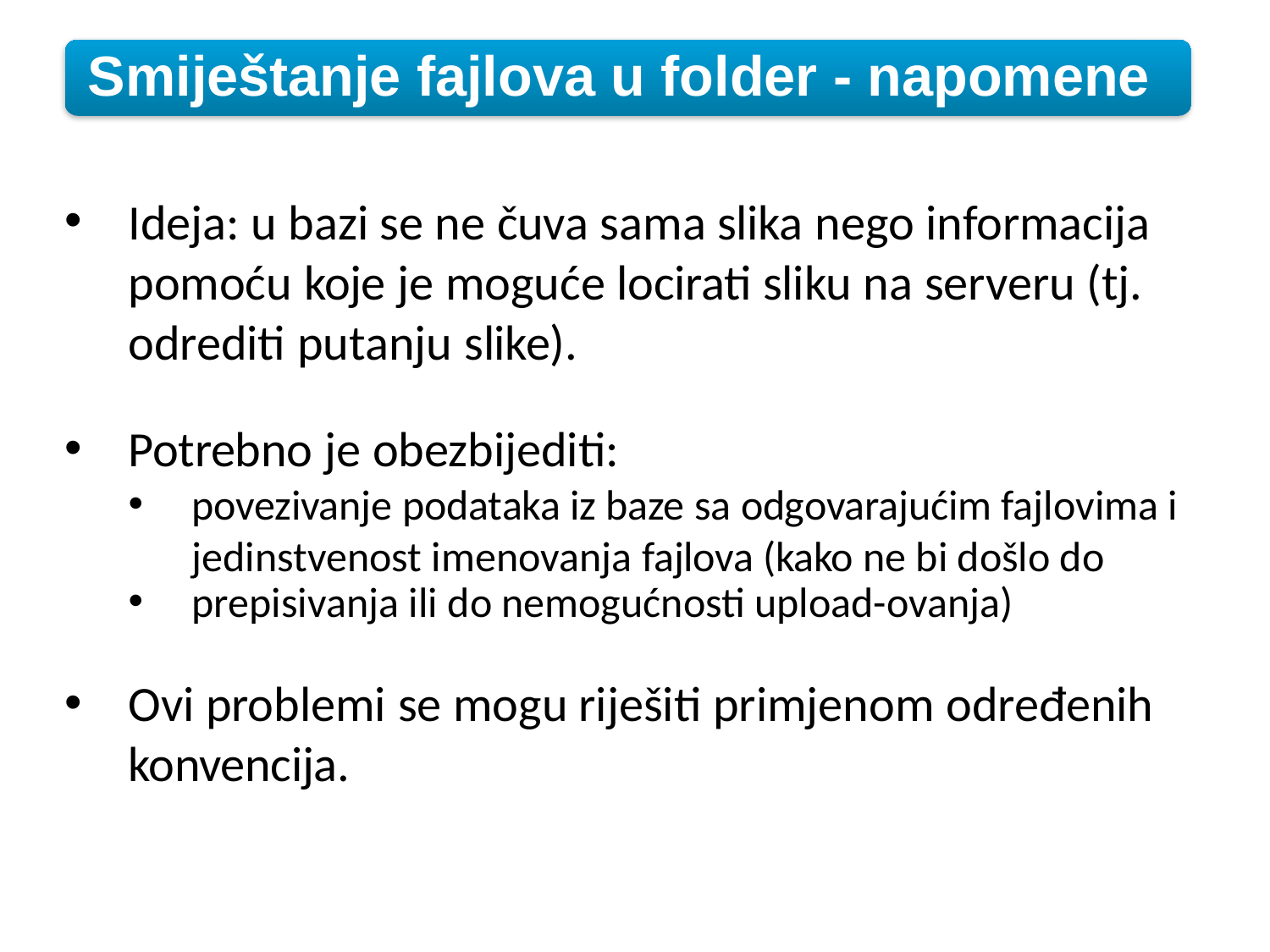

Smiještanje fajlova u folder - napomene
Ideja: u bazi se ne čuva sama slika nego informacija pomoću koje je moguće locirati sliku na serveru (tj. odrediti putanju slike).

Potrebno je obezbijediti:
povezivanje podataka iz baze sa odgovarajućim fajlovima i jedinstvenost imenovanja fajlova (kako ne bi došlo do
prepisivanja ili do nemogućnosti upload-ovanja)

Ovi problemi se mogu riješiti primjenom određenih konvencija.